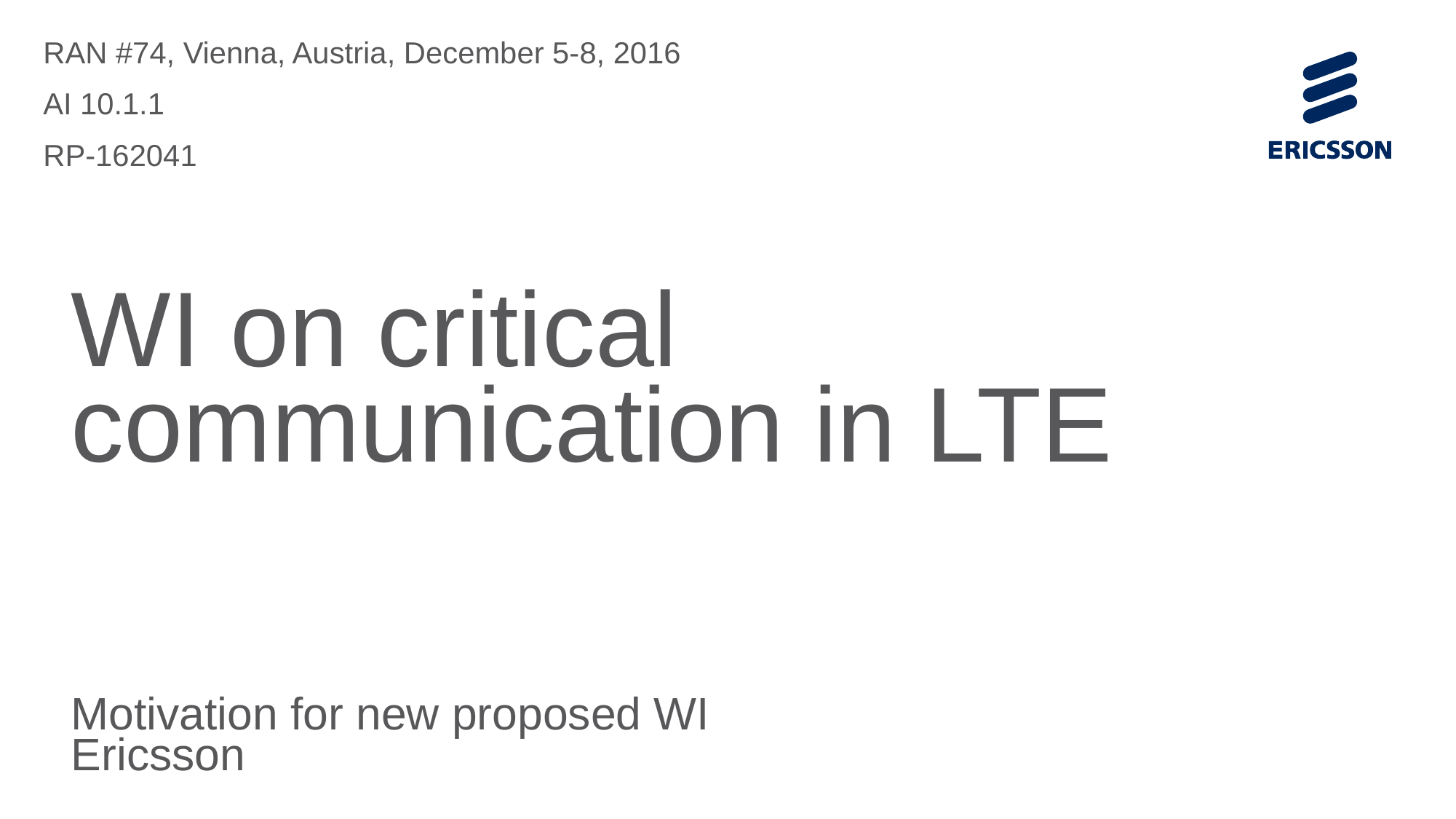

RAN #74, Vienna, Austria, December 5-8, 2016
AI 10.1.1
RP-162041
# WI on critical communication in LTE
Motivation for new proposed WI
Ericsson